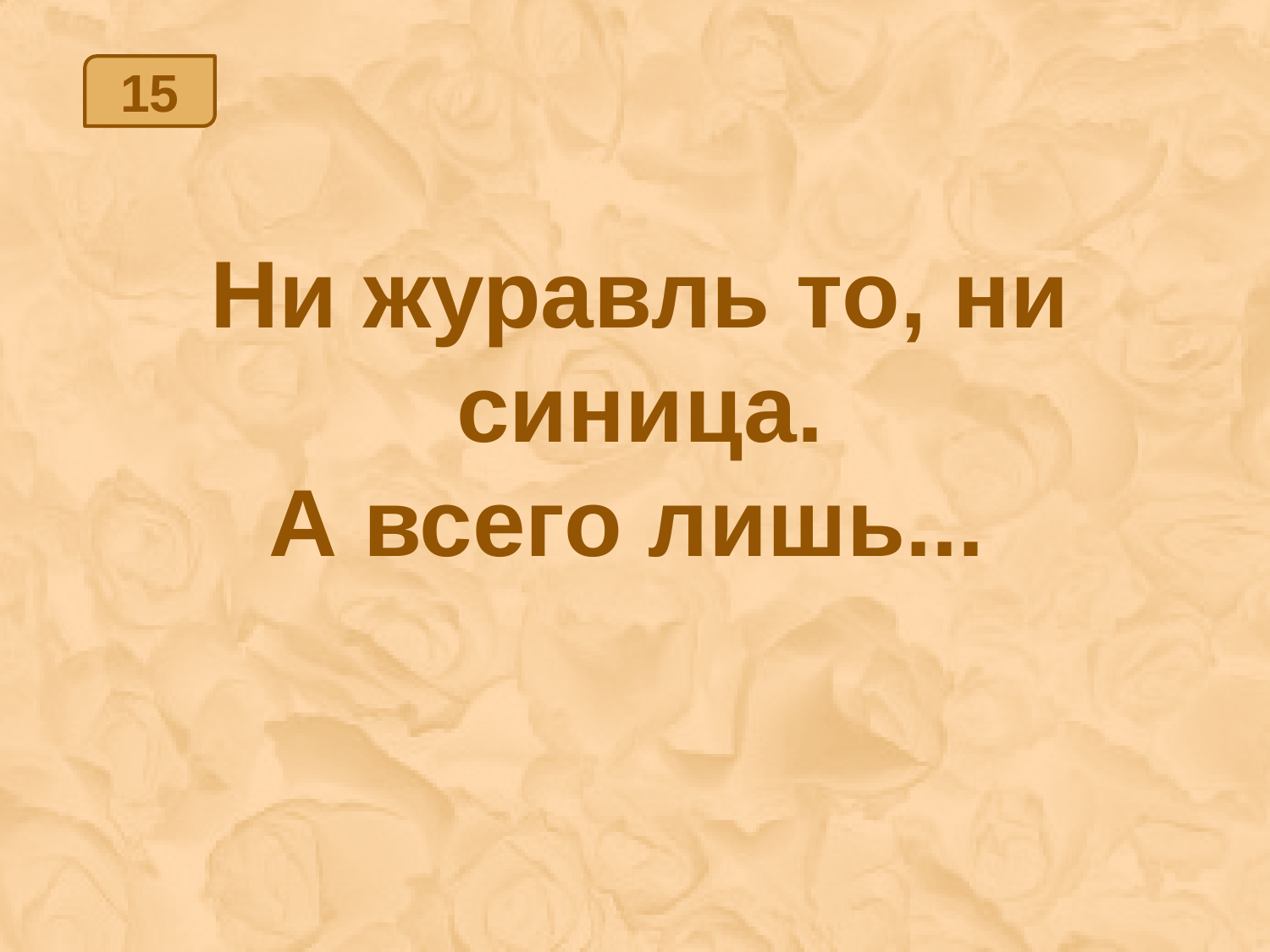

15
Ни журавль то, ни синица.
А всего лишь...